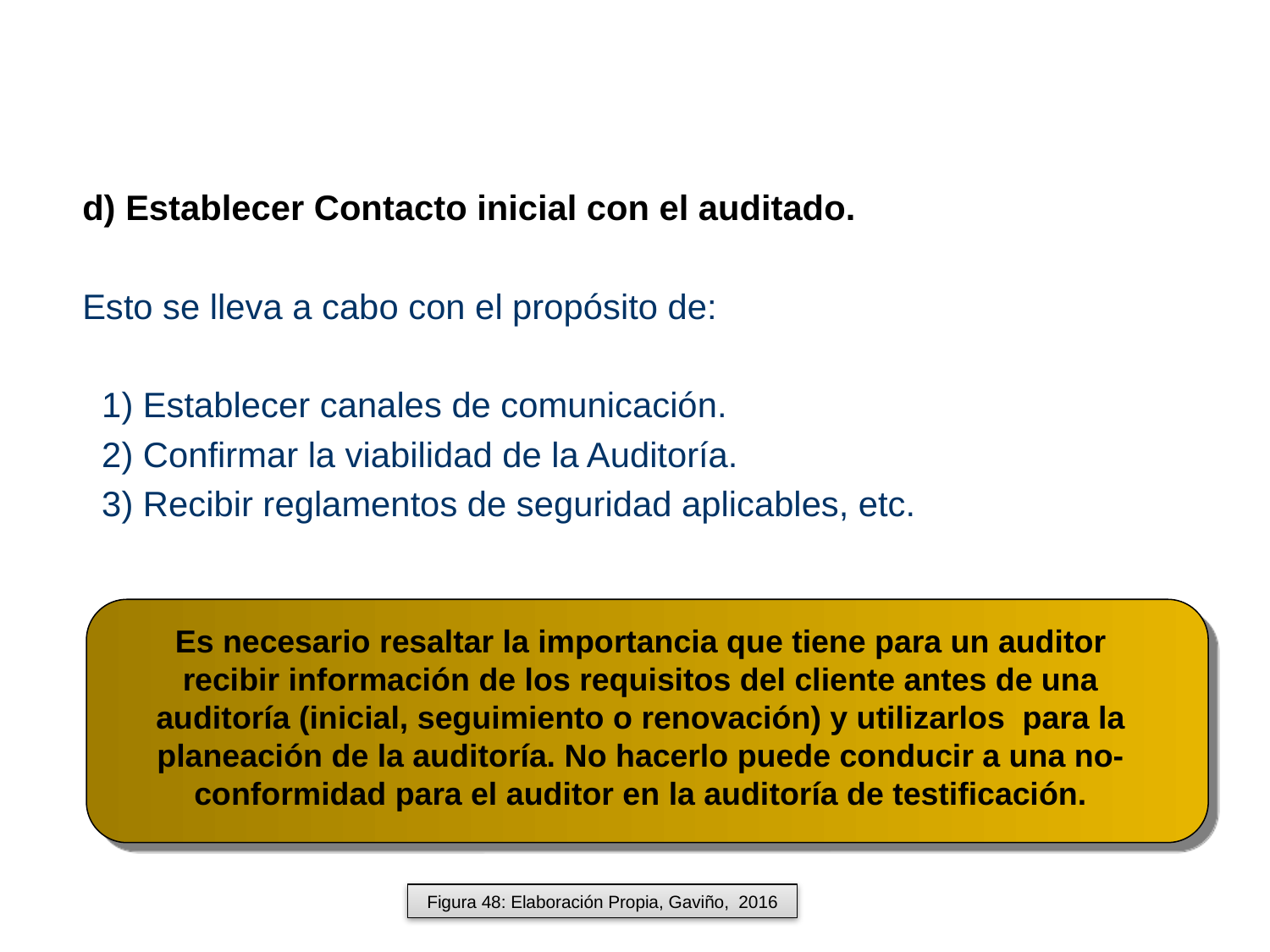

6. ACTIVIDADES DE AUDITORÍA
d) Establecer Contacto inicial con el auditado.

Esto se lleva a cabo con el propósito de:

  1) Establecer canales de comunicación.
  2) Confirmar la viabilidad de la Auditoría.
  3) Recibir reglamentos de seguridad aplicables, etc.

Es necesario resaltar la importancia que tiene para un auditor recibir información de los requisitos del cliente antes de una auditoría (inicial, seguimiento o renovación) y utilizarlos  para la planeación de la auditoría. No hacerlo puede conducir a una no-conformidad para el auditor en la auditoría de testificación.
Figura 48: Elaboración Propia, Gaviño,  2016